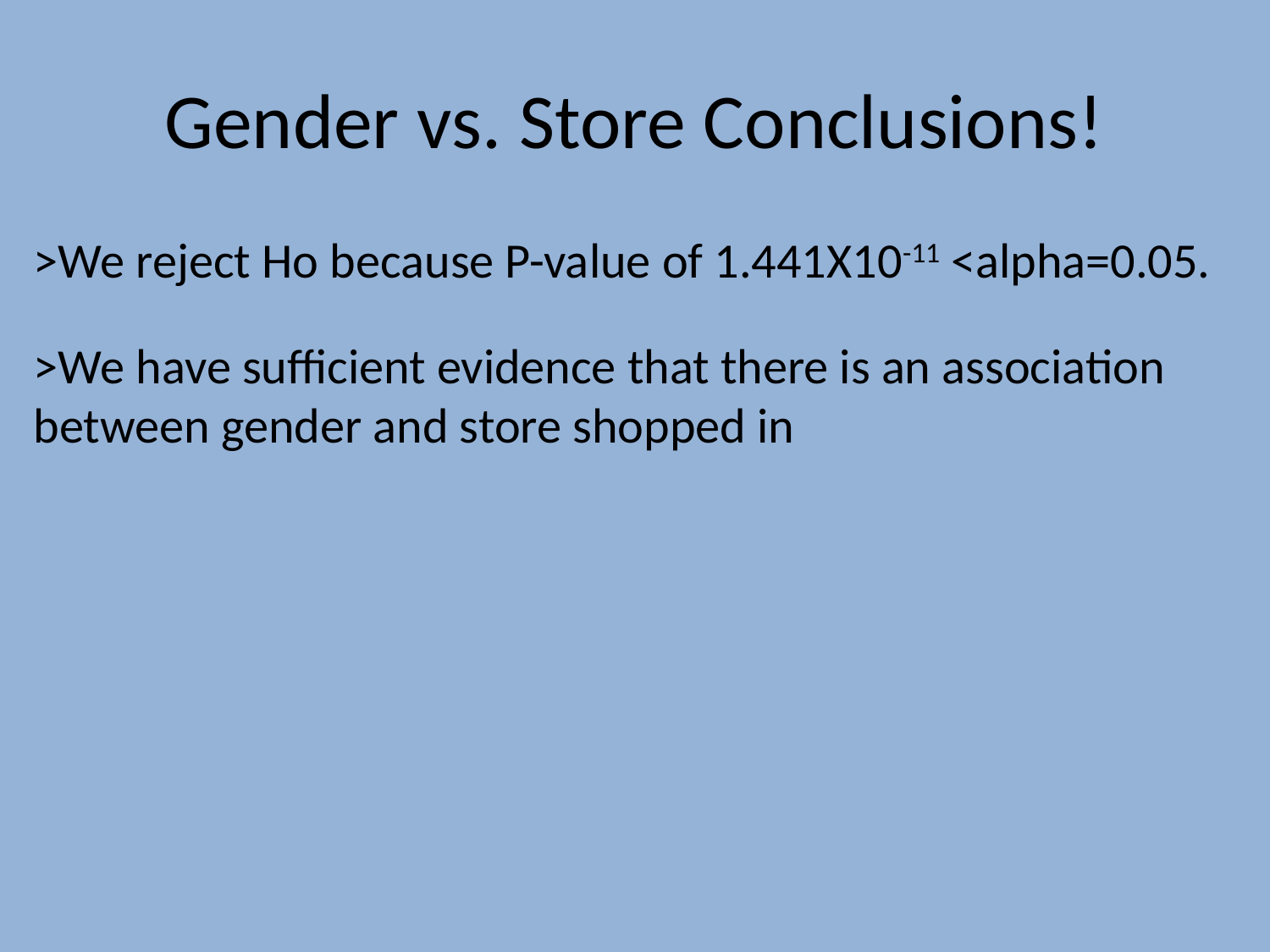

# Gender vs. Store Conclusions!
>We reject Ho because P-value of 1.441X10-11 <alpha=0.05.
>We have sufficient evidence that there is an association between gender and store shopped in